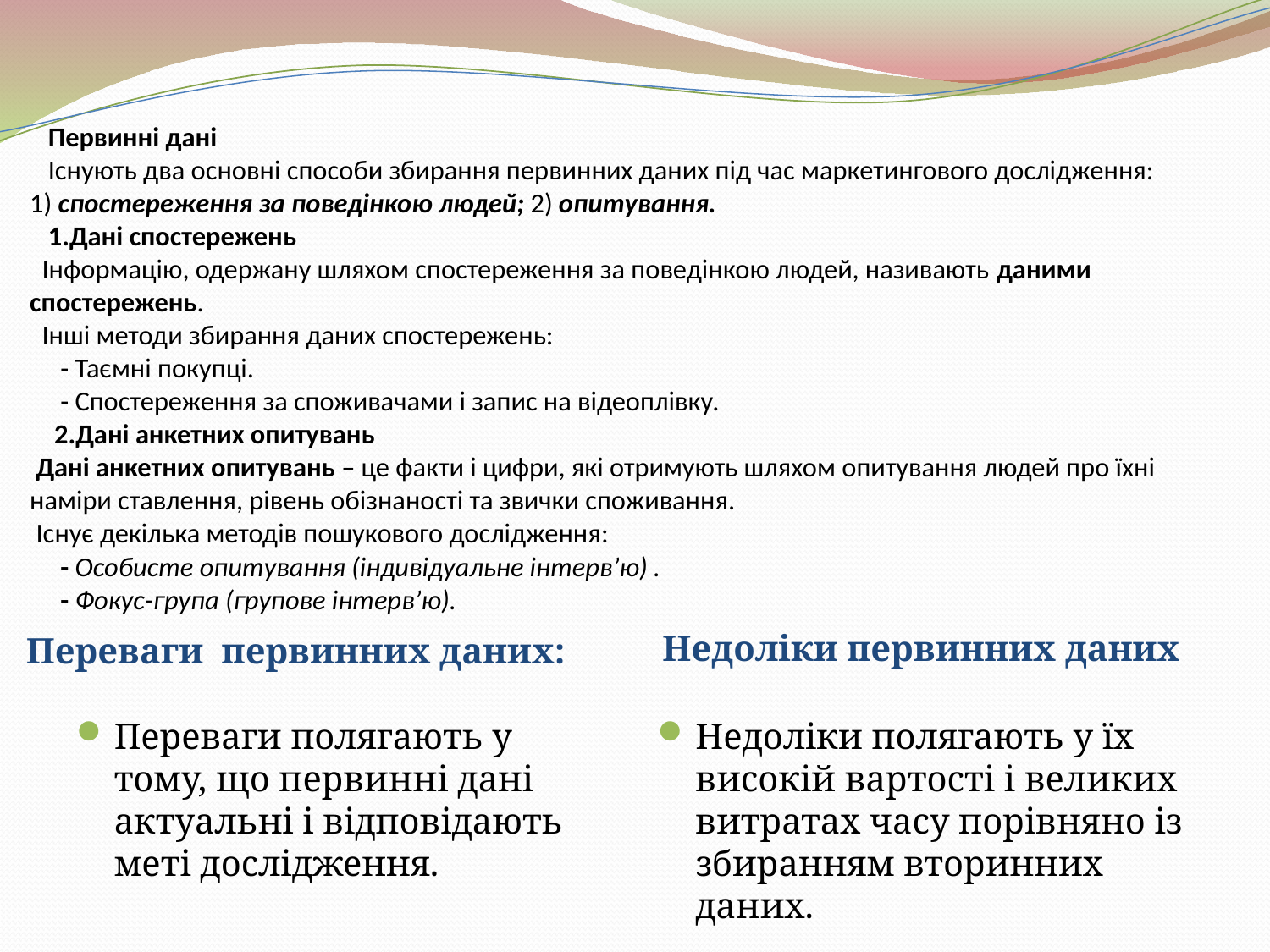

# Первинні дані Існують два основні способи збирання первинних даних під час маркетингового дослідження: 1) спостереження за поведінкою людей; 2) опитування. 1.Дані спостережень Інформацію, одержану шляхом спостереження за поведінкою людей, називають даними спостережень. Інші методи збирання даних спостережень: - Таємні покупці. - Спостереження за споживачами і запис на відеоплівку. 2.Дані анкетних опитувань Дані анкетних опитувань – це факти і цифри, які отримують шляхом опитування людей про їхні наміри ставлення, рівень обізнаності та звички споживання. Існує декілька методів пошукового дослідження: - Особисте опитування (індивідуальне інтерв’ю) . - Фокус-група (групове інтерв’ю).
Переваги  первинних даних:
 Недоліки первинних даних
Переваги полягають у тому, що первинні дані актуальні і відповідають меті дослідження.

Недоліки полягають у їх високій вартості і великих витратах часу порівняно із збиранням вторинних даних.